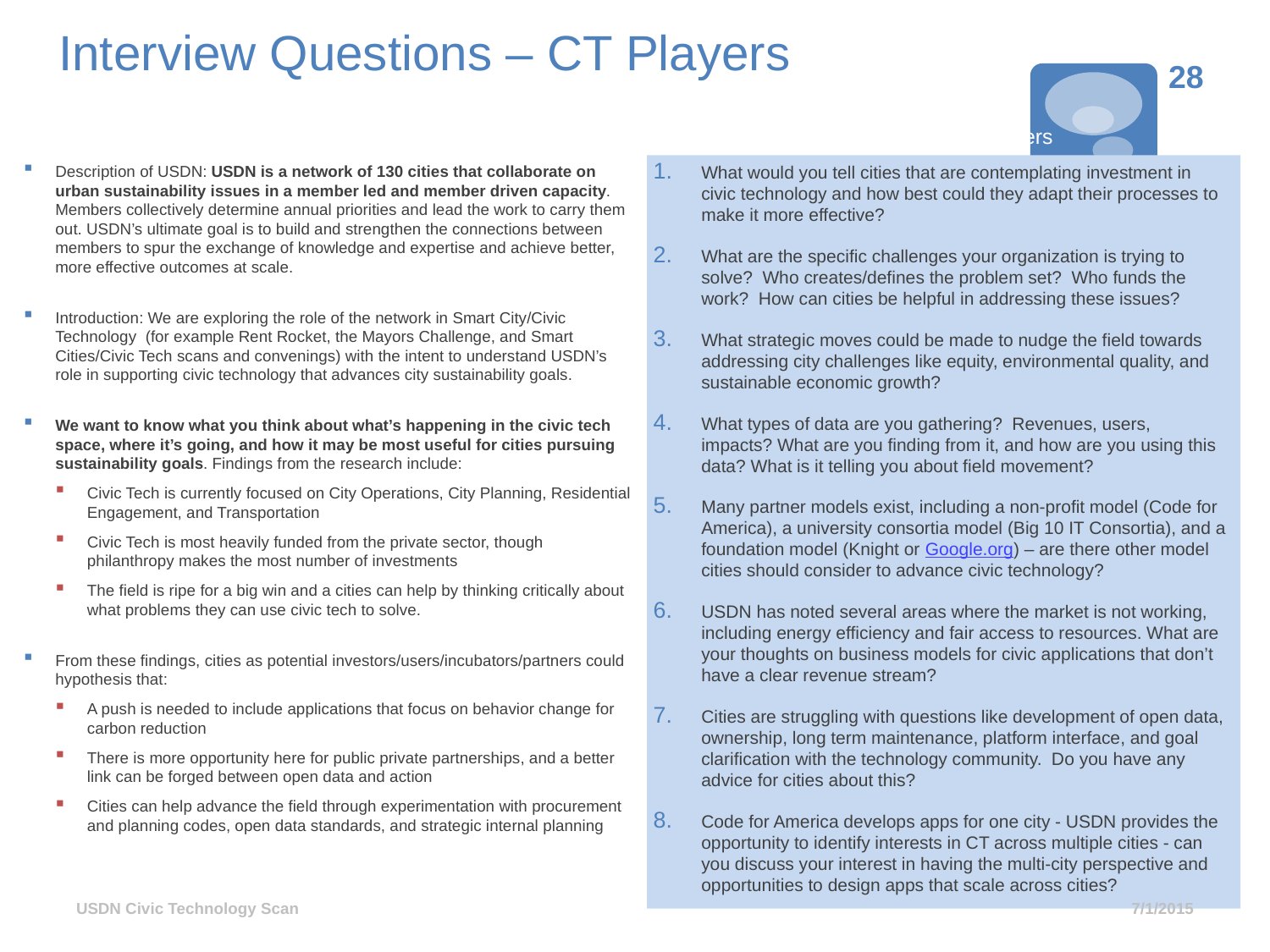

# Interview Questions – CT Players
28
Introduction of the Scan to the Players
Questions for Players
Description of USDN: USDN is a network of 130 cities that collaborate on urban sustainability issues in a member led and member driven capacity.  Members collectively determine annual priorities and lead the work to carry them out. USDN’s ultimate goal is to build and strengthen the connections between members to spur the exchange of knowledge and expertise and achieve better, more effective outcomes at scale.
Introduction: We are exploring the role of the network in Smart City/Civic Technology  (for example Rent Rocket, the Mayors Challenge, and Smart Cities/Civic Tech scans and convenings) with the intent to understand USDN’s role in supporting civic technology that advances city sustainability goals.
We want to know what you think about what’s happening in the civic tech space, where it’s going, and how it may be most useful for cities pursuing sustainability goals. Findings from the research include:
Civic Tech is currently focused on City Operations, City Planning, Residential Engagement, and Transportation
Civic Tech is most heavily funded from the private sector, though philanthropy makes the most number of investments
The field is ripe for a big win and a cities can help by thinking critically about what problems they can use civic tech to solve.
From these findings, cities as potential investors/users/incubators/partners could hypothesis that:
A push is needed to include applications that focus on behavior change for carbon reduction
There is more opportunity here for public private partnerships, and a better link can be forged between open data and action
Cities can help advance the field through experimentation with procurement and planning codes, open data standards, and strategic internal planning
What would you tell cities that are contemplating investment in civic technology and how best could they adapt their processes to make it more effective?
What are the specific challenges your organization is trying to solve?  Who creates/defines the problem set?  Who funds the work?  How can cities be helpful in addressing these issues?
What strategic moves could be made to nudge the field towards addressing city challenges like equity, environmental quality, and sustainable economic growth?
What types of data are you gathering?  Revenues, users, impacts? What are you finding from it, and how are you using this data? What is it telling you about field movement?
Many partner models exist, including a non-profit model (Code for America), a university consortia model (Big 10 IT Consortia), and a foundation model (Knight or Google.org) – are there other model cities should consider to advance civic technology?
USDN has noted several areas where the market is not working, including energy efficiency and fair access to resources. What are your thoughts on business models for civic applications that don’t have a clear revenue stream?
Cities are struggling with questions like development of open data, ownership, long term maintenance, platform interface, and goal clarification with the technology community.  Do you have any advice for cities about this?
Code for America develops apps for one city - USDN provides the opportunity to identify interests in CT across multiple cities - can you discuss your interest in having the multi-city perspective and opportunities to design apps that scale across cities?

USDN Civic Technology Scan
7/1/2015